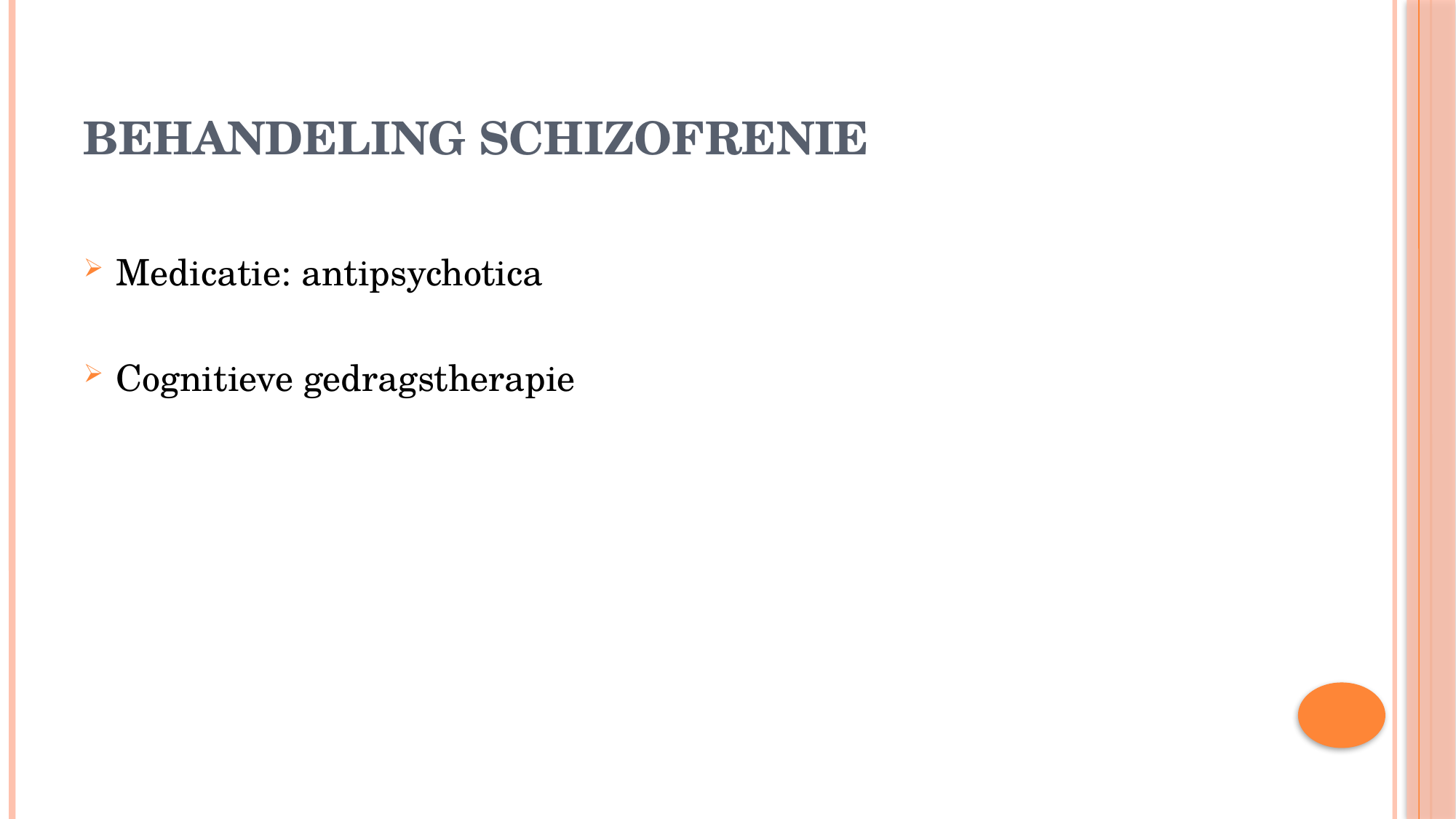

# Behandeling schizofrenie

Medicatie: antipsychotica

Cognitieve gedragstherapie